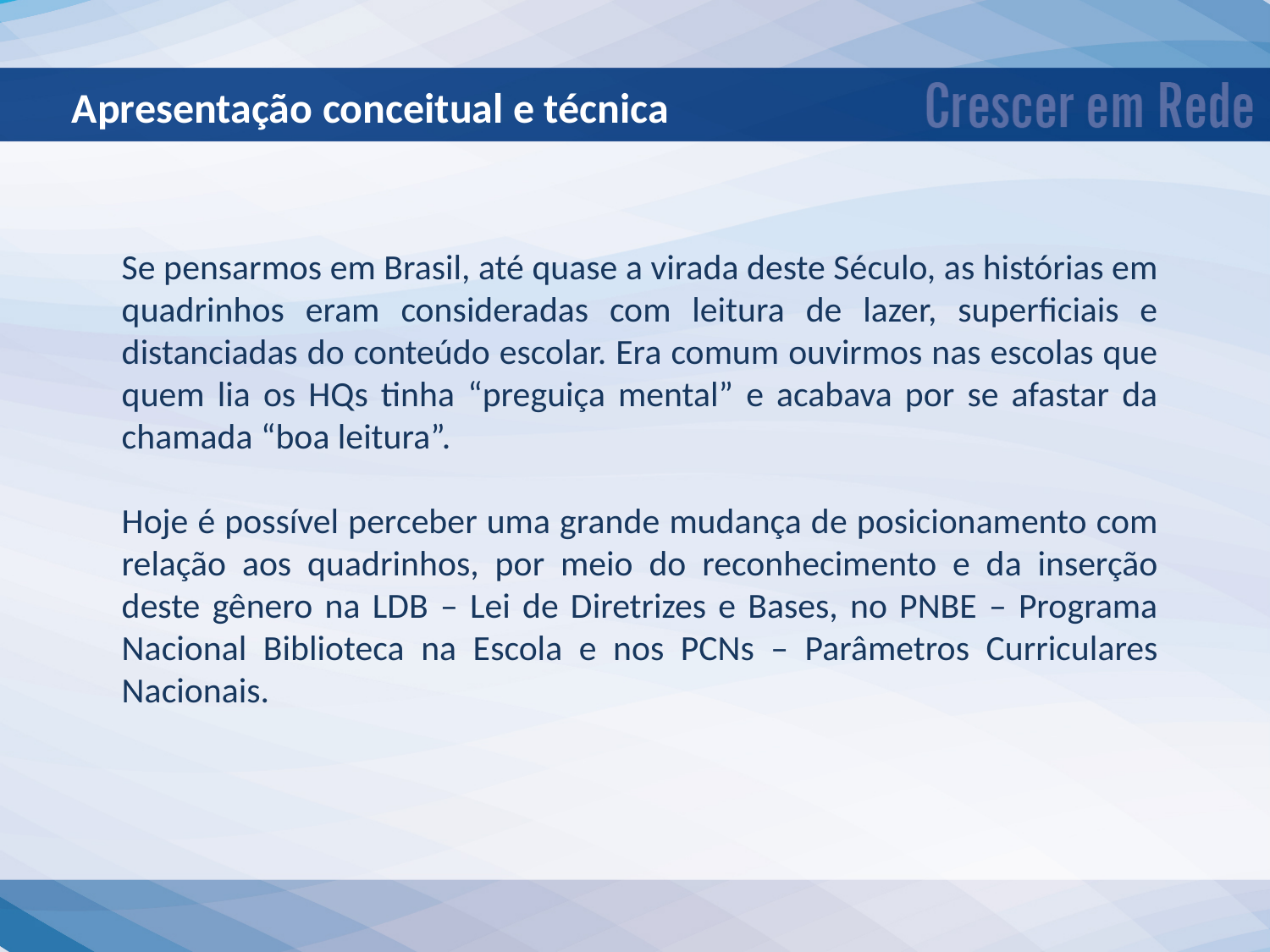

Apresentação conceitual e técnica
Se pensarmos em Brasil, até quase a virada deste Século, as histórias em quadrinhos eram consideradas com leitura de lazer, superficiais e distanciadas do conteúdo escolar. Era comum ouvirmos nas escolas que quem lia os HQs tinha “preguiça mental” e acabava por se afastar da chamada “boa leitura”.

Hoje é possível perceber uma grande mudança de posicionamento com relação aos quadrinhos, por meio do reconhecimento e da inserção deste gênero na LDB – Lei de Diretrizes e Bases, no PNBE – Programa Nacional Biblioteca na Escola e nos PCNs – Parâmetros Curriculares Nacionais.